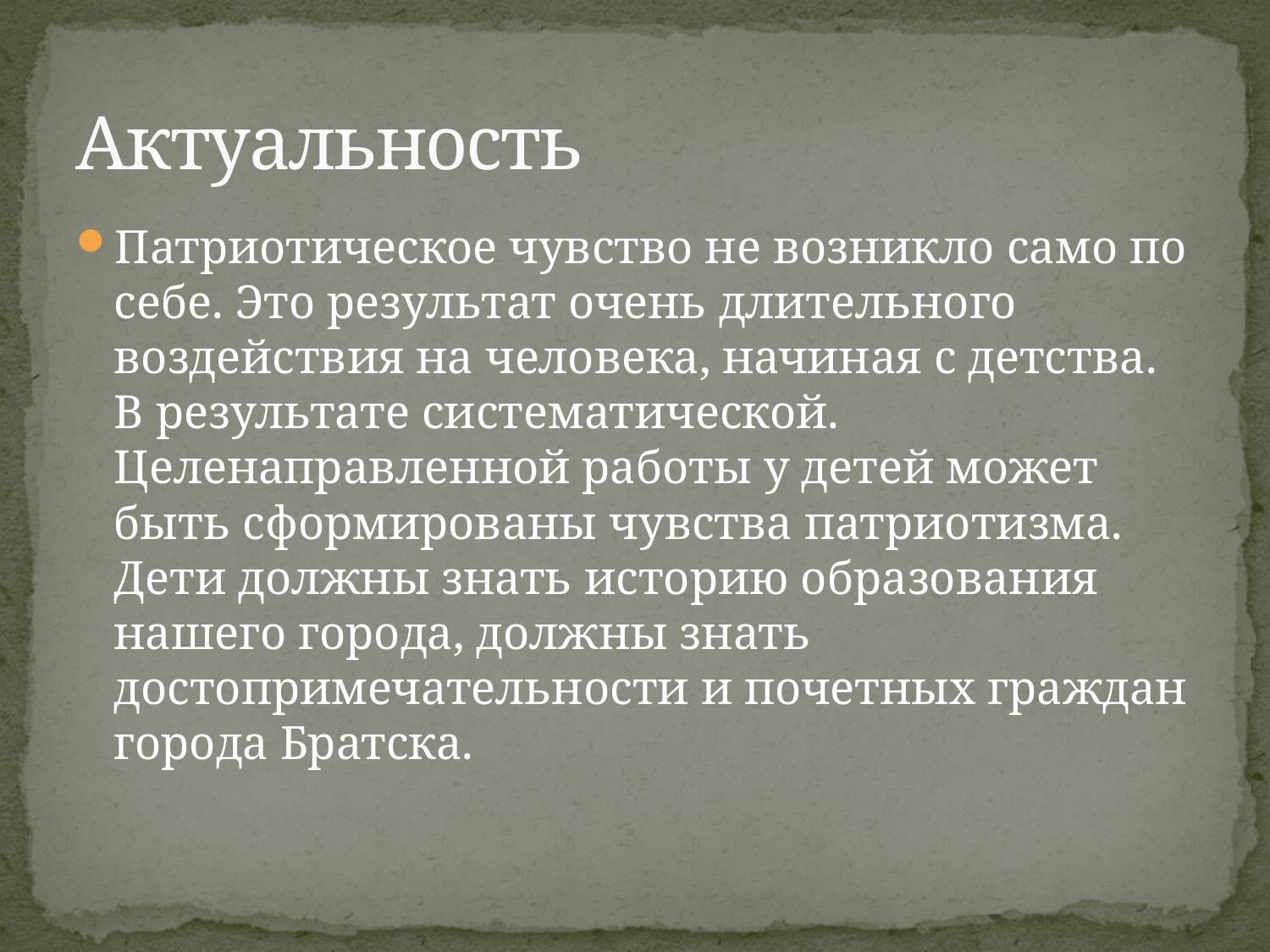

# Актуальность
Патриотическое чувство не возникло само по себе. Это результат очень длительного воздействия на человека, начиная с детства. В результате систематической. Целенаправленной работы у детей может быть сформированы чувства патриотизма. Дети должны знать историю образования нашего города, должны знать достопримечательности и почетных граждан города Братска.